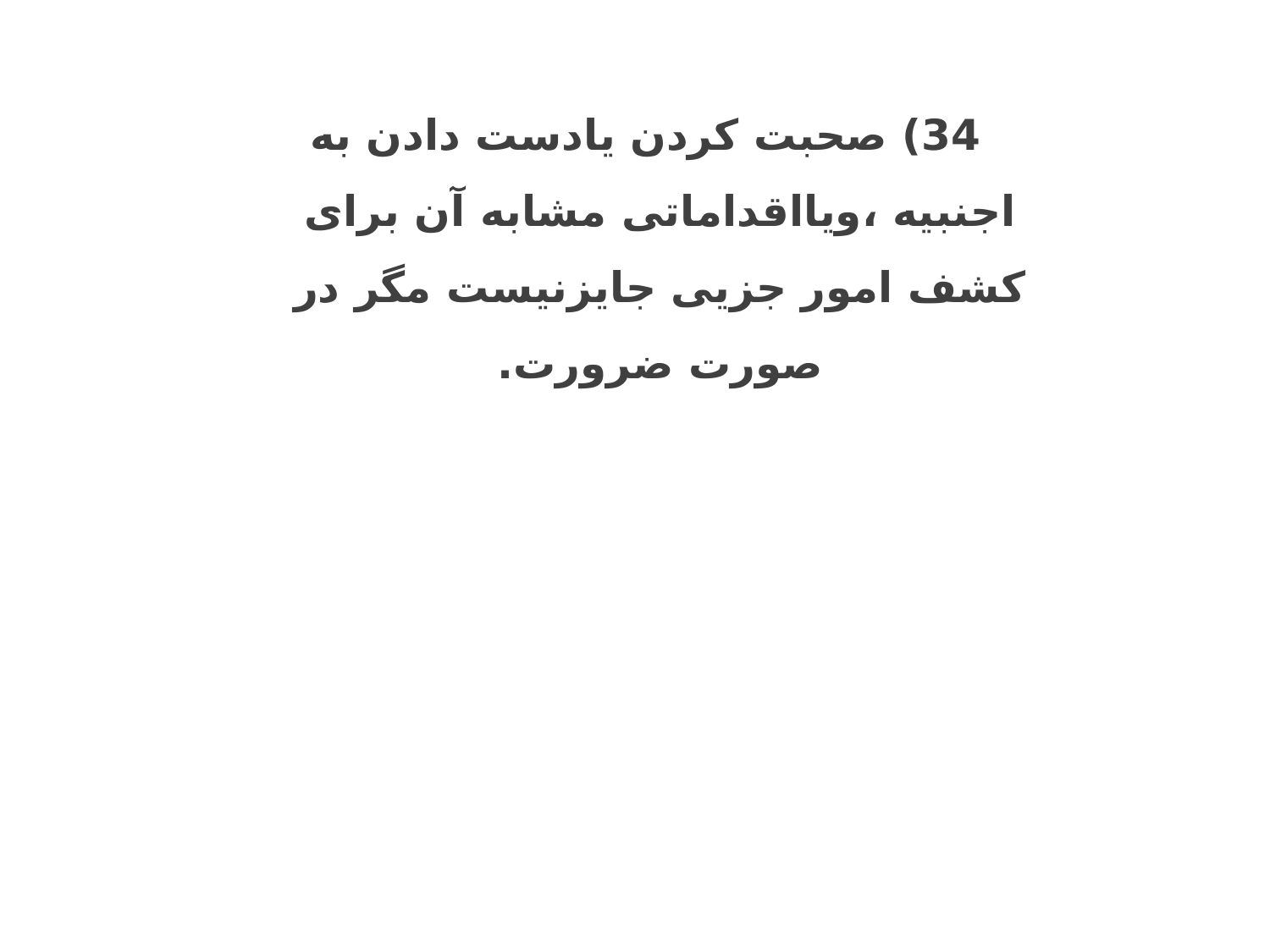

34) صحبت کردن یادست دادن به اجنبیه ،ویااقداماتی مشابه آن برای کشف امور جزیی جایزنیست مگر در صورت ضرورت.